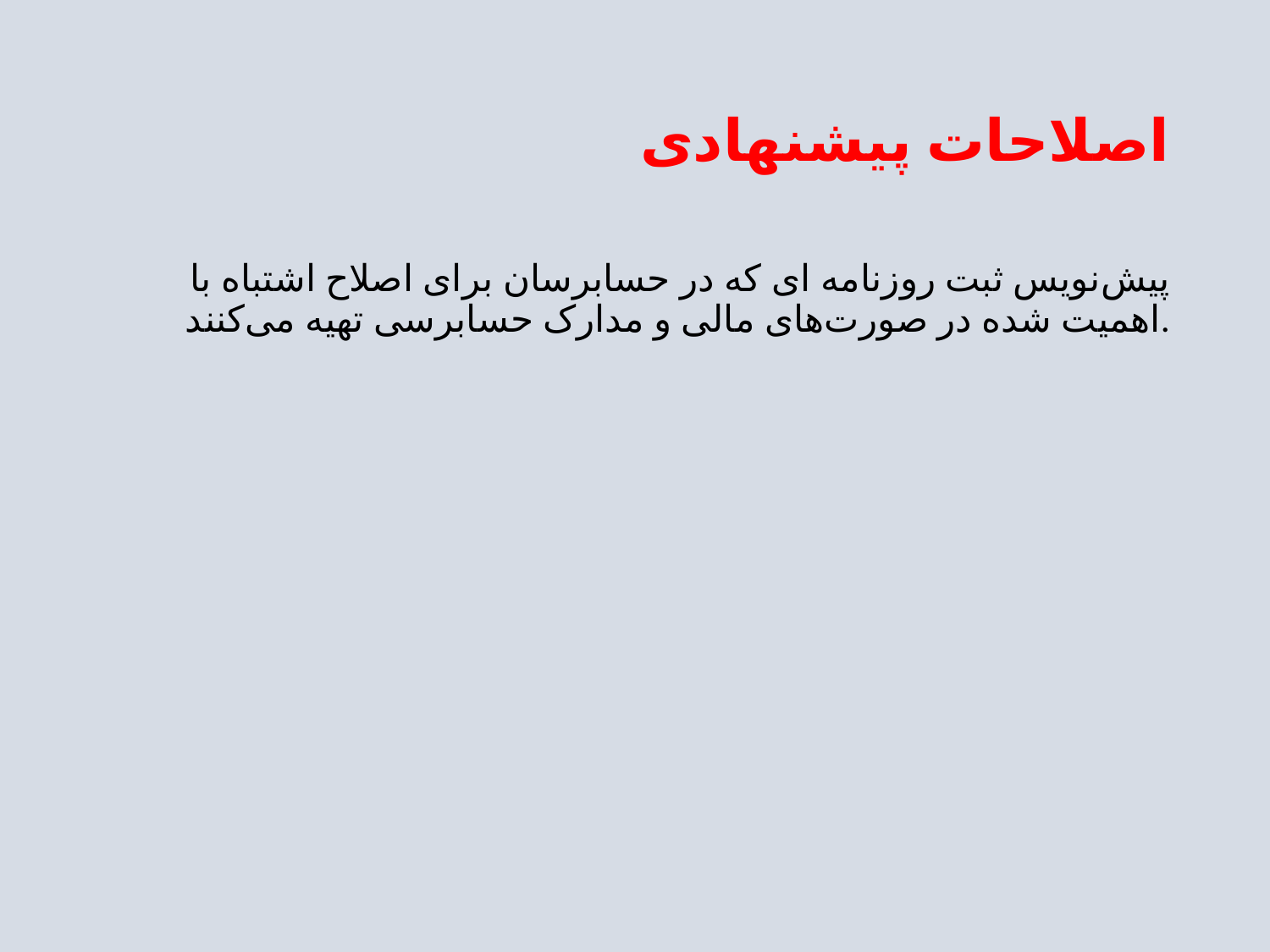

# اصلاحات پیشنهادی
 پیش‌نویس ثبت روزنامه ای که در حسابرسان برای اصلاح اشتباه با اهمیت شده در صورت‌های مالی و مدارک حسابرسی تهیه می‌کنند.